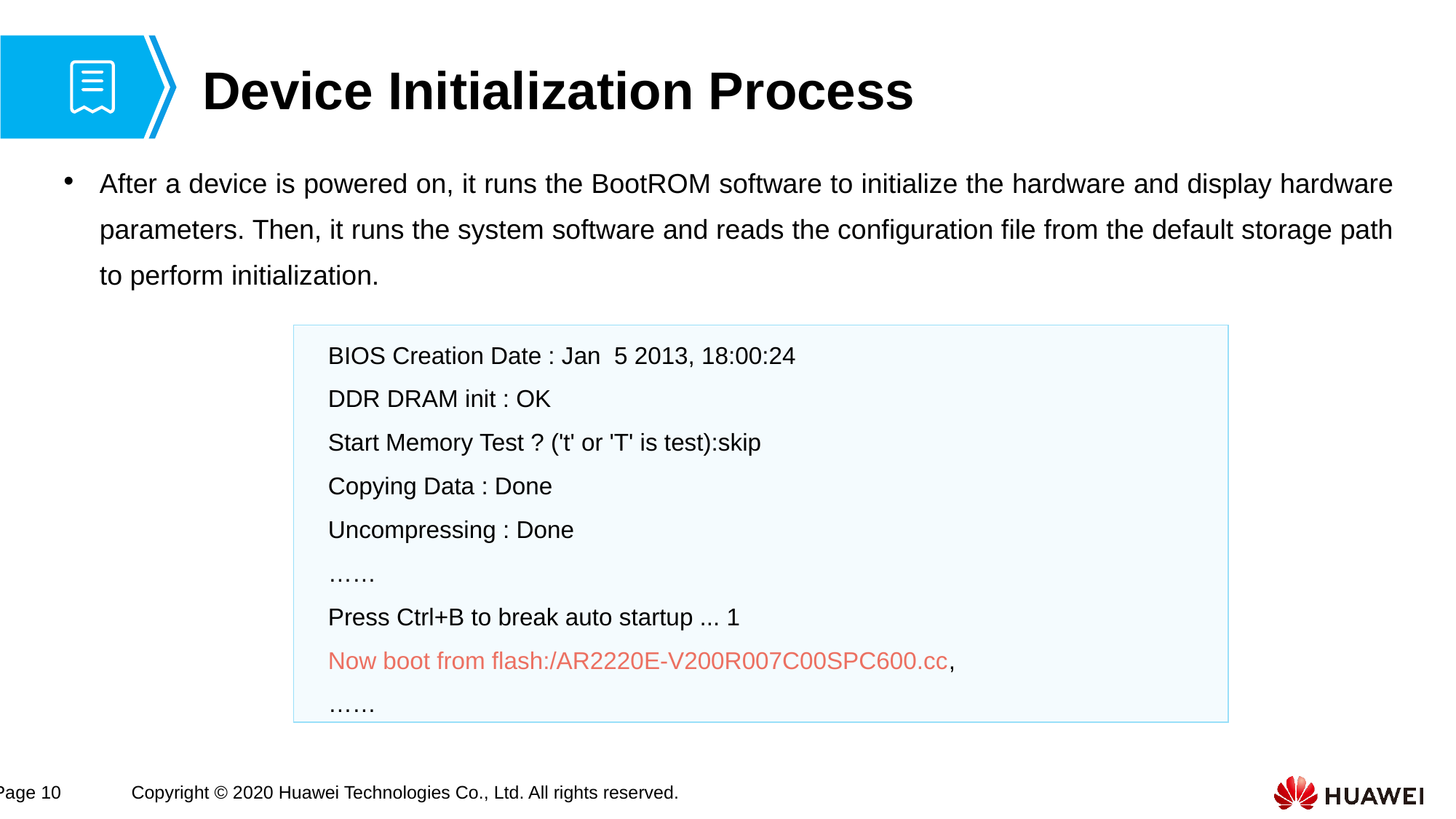

# Device Initialization Process
After a device is powered on, it runs the BootROM software to initialize the hardware and display hardware parameters. Then, it runs the system software and reads the configuration file from the default storage path to perform initialization.
BIOS Creation Date : Jan  5 2013, 18:00:24
DDR DRAM init : OK
Start Memory Test ? ('t' or 'T' is test):skip
Copying Data : Done
Uncompressing : Done
……
Press Ctrl+B to break auto startup ... 1
Now boot from flash:/AR2220E-V200R007C00SPC600.cc,
……